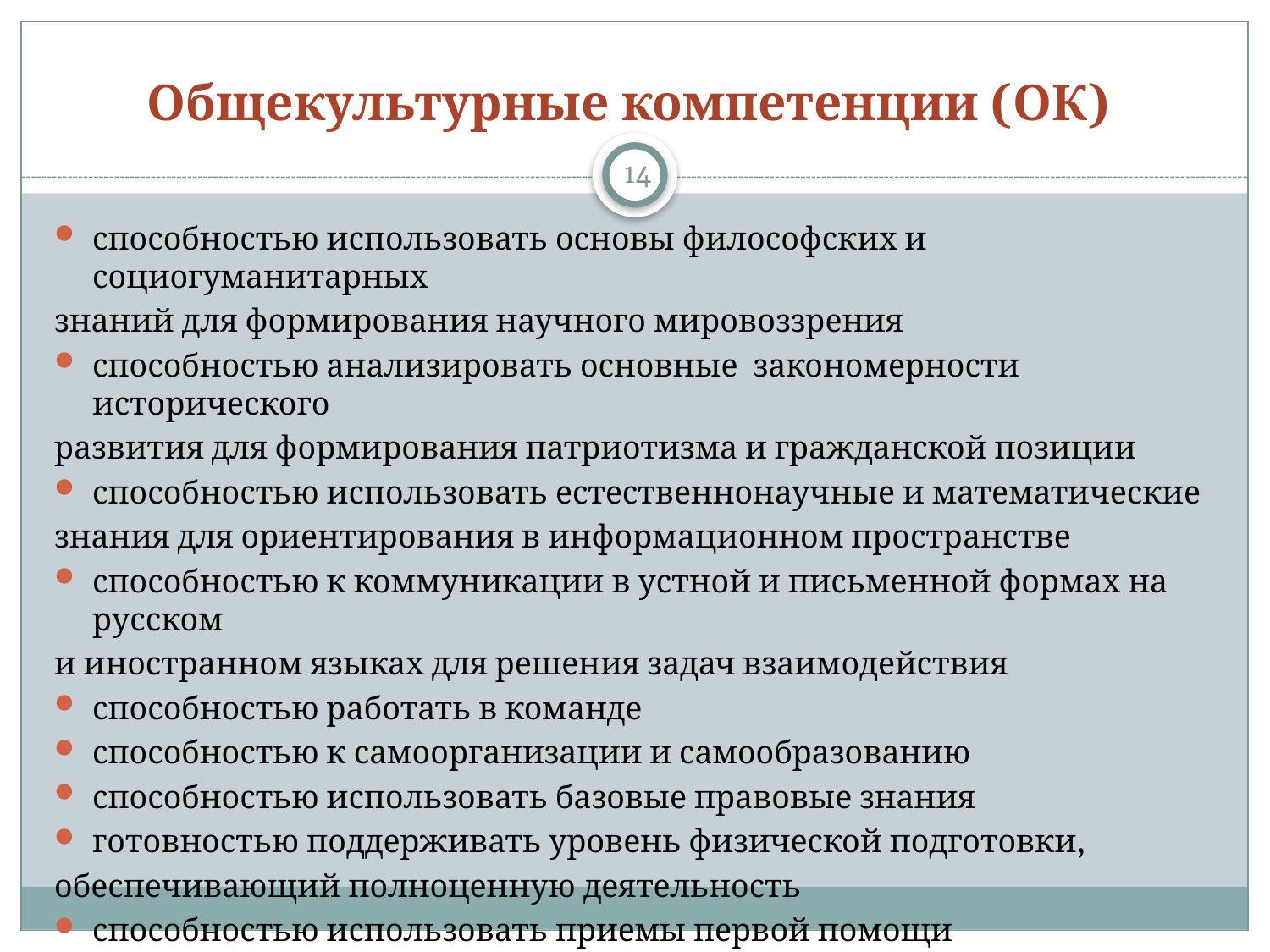

# Общекультурные компетенции (ОК)
14
способностью использовать основы философских и социогуманитарных
знаний для формирования научного мировоззрения
способностью анализировать основные  закономерности исторического
развития для формирования патриотизма и гражданской позиции
способностью использовать естественнонаучные и математические
знания для ориентирования в информационном пространстве
способностью к коммуникации в устной и письменной формах на русском
и иностранном языках для решения задач взаимодействия
способностью работать в команде
способностью к самоорганизации и самообразованию
способностью использовать базовые правовые знания
готовностью поддерживать уровень физической подготовки,
обеспечивающий полноценную деятельность
способностью использовать приемы первой помощи